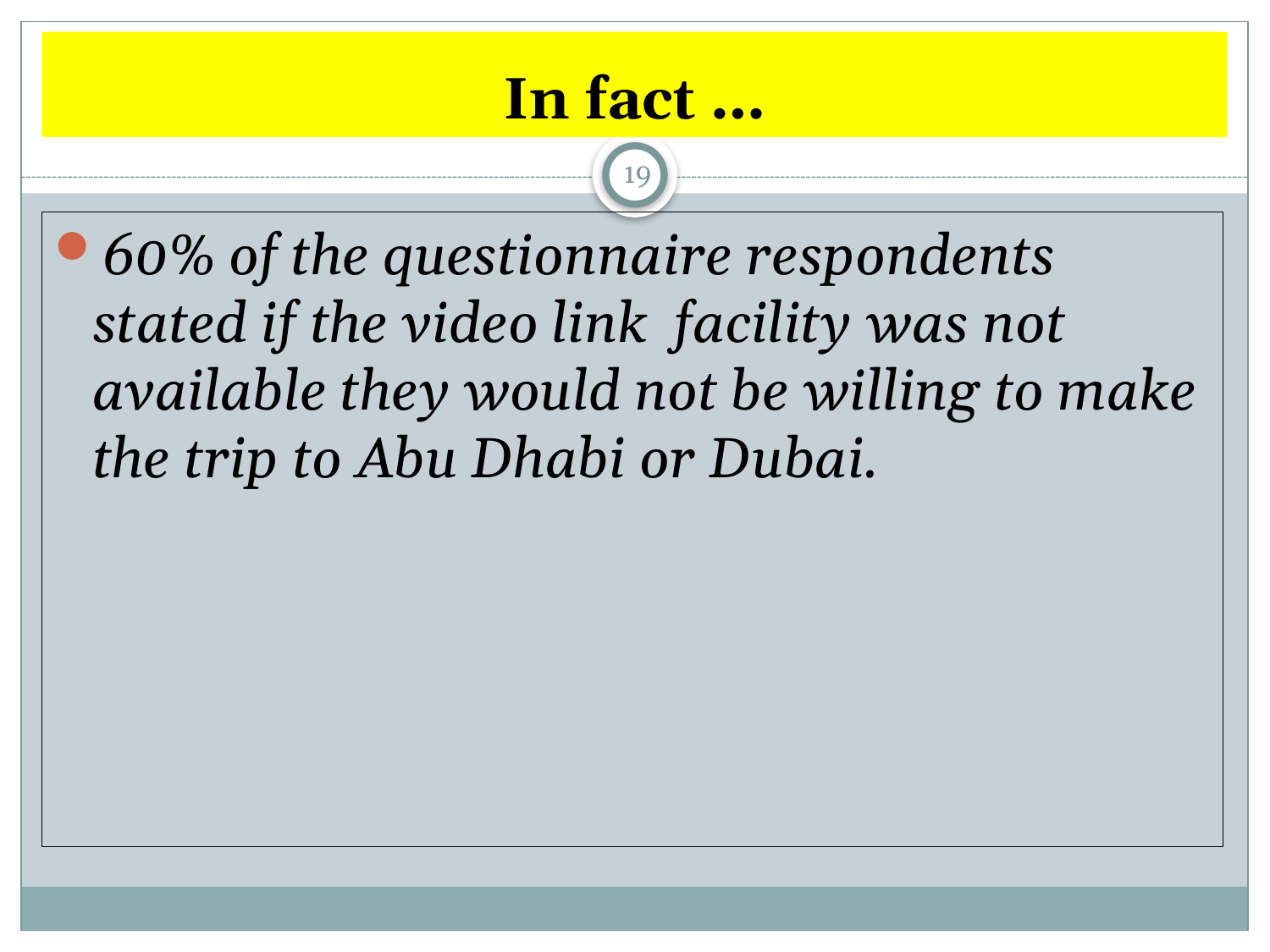

# In fact …
19
60% of the questionnaire respondents stated if the video link  facility was not available they would not be willing to make the trip to Abu Dhabi or Dubai.